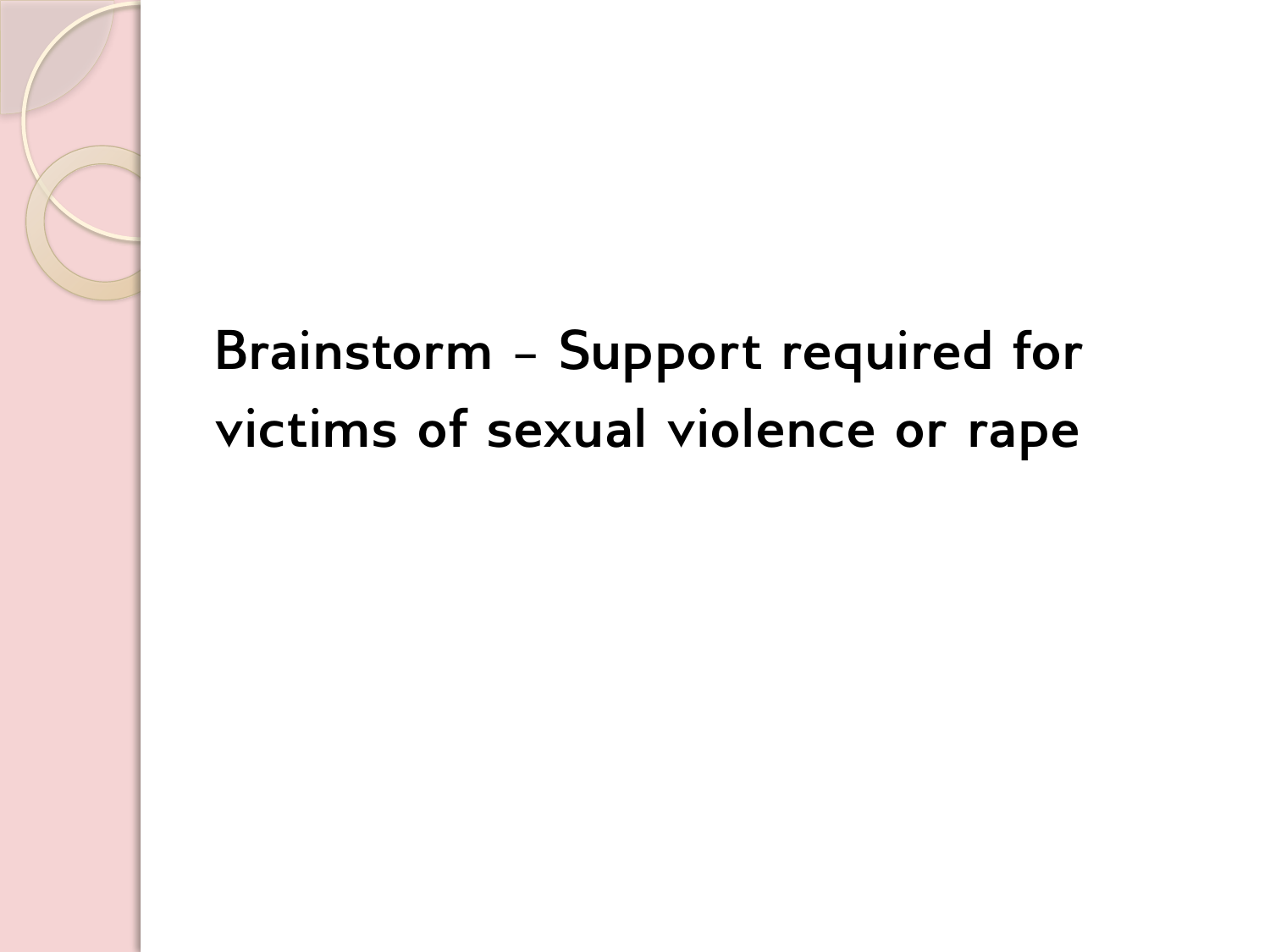

Brainstorm – Support required for
victims of sexual violence or rape